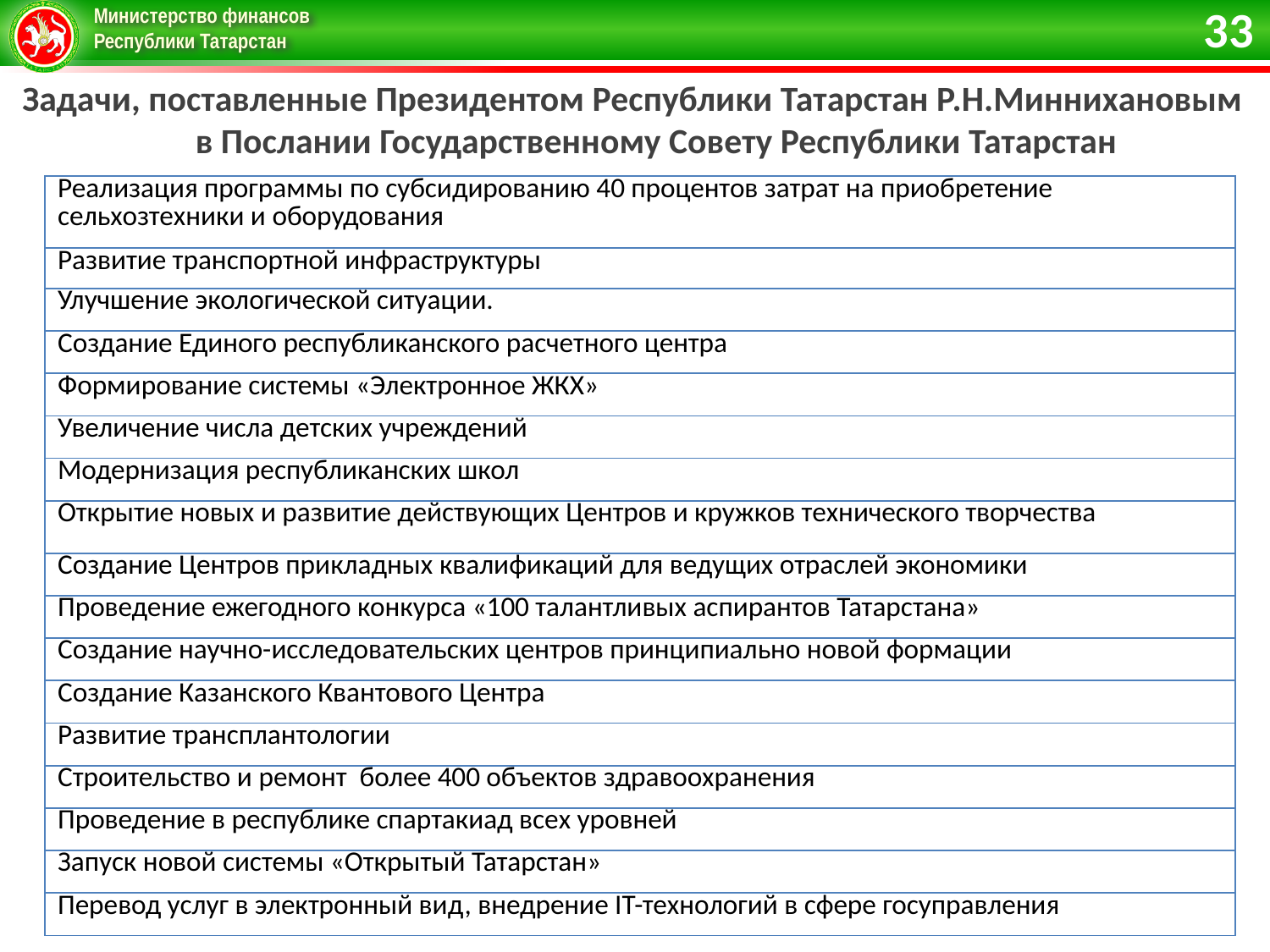

33

Задачи, поставленные Президентом Республики Татарстан Р.Н.Миннихановым в Послании Государственному Совету Республики Татарстан
| Реализация программы по субсидированию 40 процентов затрат на приобретение сельхозтехники и оборудования |
| --- |
| Развитие транспортной инфраструктуры |
| Улучшение экологической ситуации. |
| Создание Единого республиканского расчетного центра |
| Формирование системы «Электронное ЖКХ» |
| Увеличение числа детских учреждений |
| Модернизация республиканских школ |
| Открытие новых и развитие действующих Центров и кружков технического творчества |
| Создание Центров прикладных квалификаций для ведущих отраслей экономики |
| Проведение ежегодного конкурса «100 талантливых аспирантов Татарстана» |
| Создание научно-исследовательских центров принципиально новой формации |
| Создание Казанского Квантового Центра |
| Развитие трансплантологии |
| Строительство и ремонт более 400 объектов здравоохранения |
| Проведение в республике спартакиад всех уровней |
| Запуск новой системы «Открытый Татарстан» |
| Перевод услуг в электронный вид, внедрение IТ-технологий в сфере госуправления |